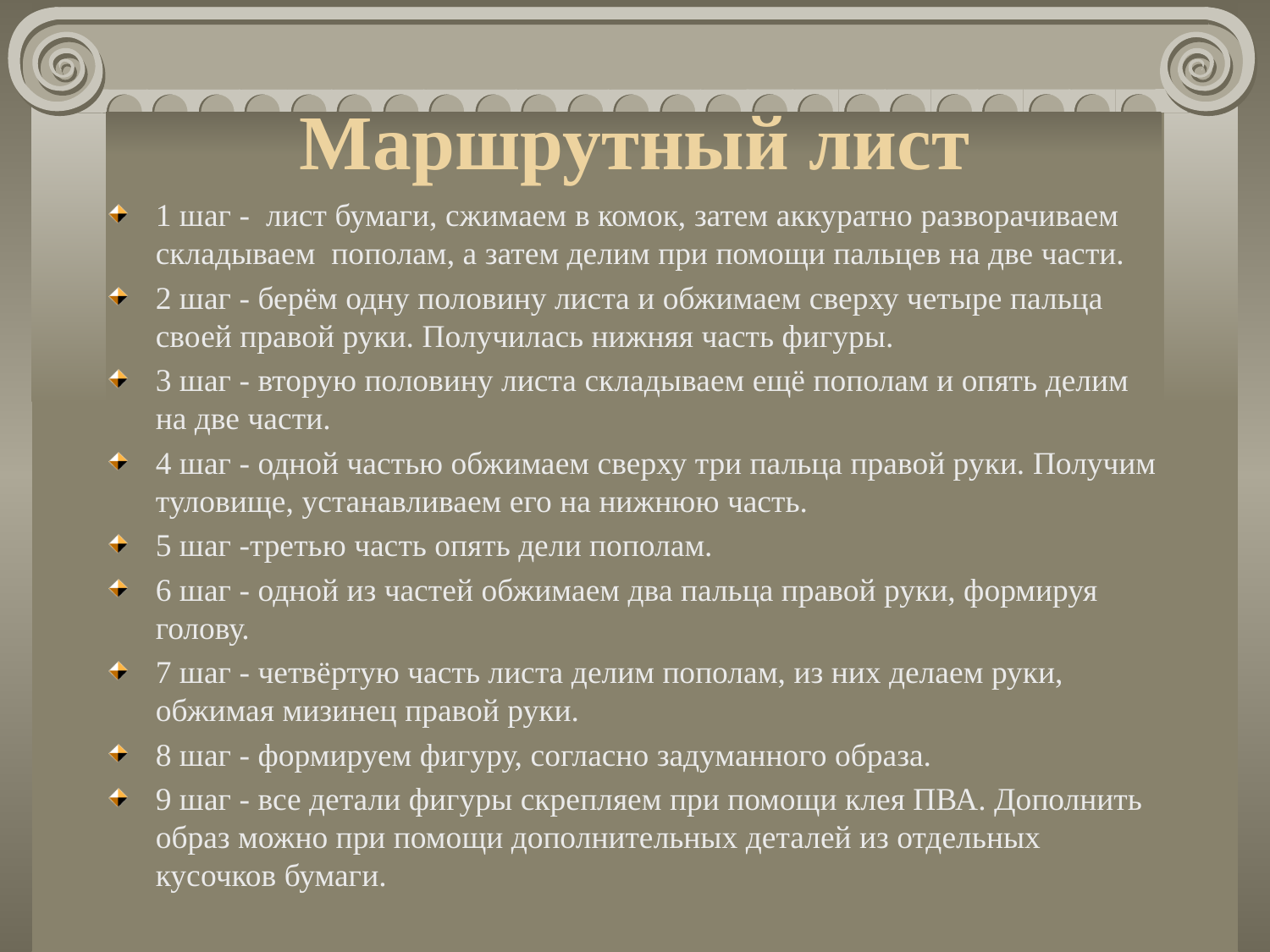

# Маршрутный лист
1 шаг -  лист бумаги, сжимаем в комок, затем аккуратно разворачиваем складываем  пополам, а затем делим при помощи пальцев на две части.
2 шаг - берём одну половину листа и обжимаем сверху четыре пальца своей правой руки. Получилась нижняя часть фигуры.
3 шаг - вторую половину листа складываем ещё пополам и опять делим на две части.
4 шаг - одной частью обжимаем сверху три пальца правой руки. Получим туловище, устанавливаем его на нижнюю часть.
5 шаг -третью часть опять дели пополам.
6 шаг - одной из частей обжимаем два пальца правой руки, формируя голову.
7 шаг - четвёртую часть листа делим пополам, из них делаем руки, обжимая мизинец правой руки.
8 шаг - формируем фигуру, согласно задуманного образа.
9 шаг - все детали фигуры скрепляем при помощи клея ПВА. Дополнить образ можно при помощи дополнительных деталей из отдельных кусочков бумаги.